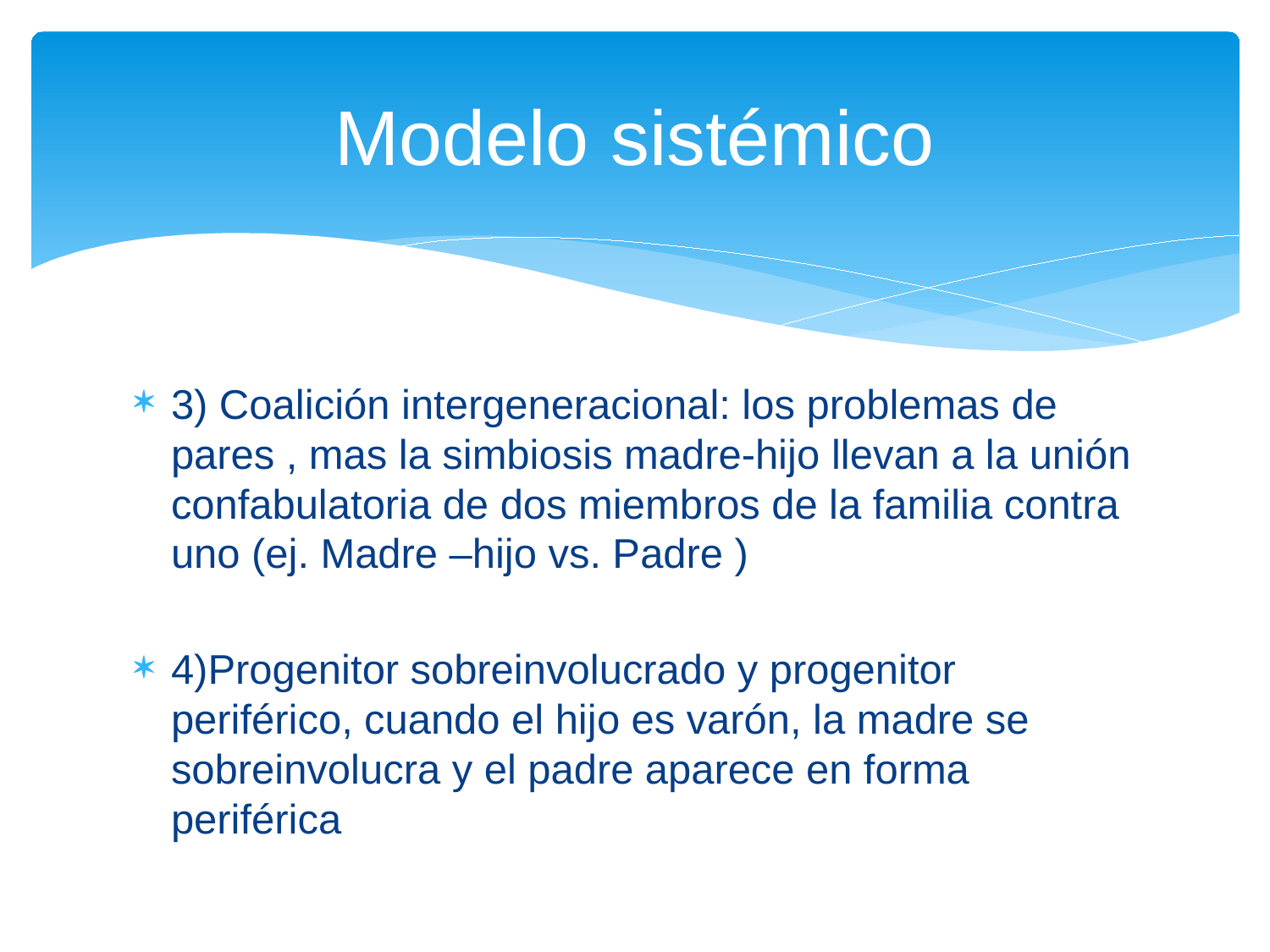

# Modelo sistémico
3) Coalición intergeneracional: los problemas de pares , mas la simbiosis madre-hijo llevan a la unión confabulatoria de dos miembros de la familia contra uno (ej. Madre –hijo vs. Padre )

4)Progenitor sobreinvolucrado y progenitor periférico, cuando el hijo es varón, la madre se sobreinvolucra y el padre aparece en forma periférica